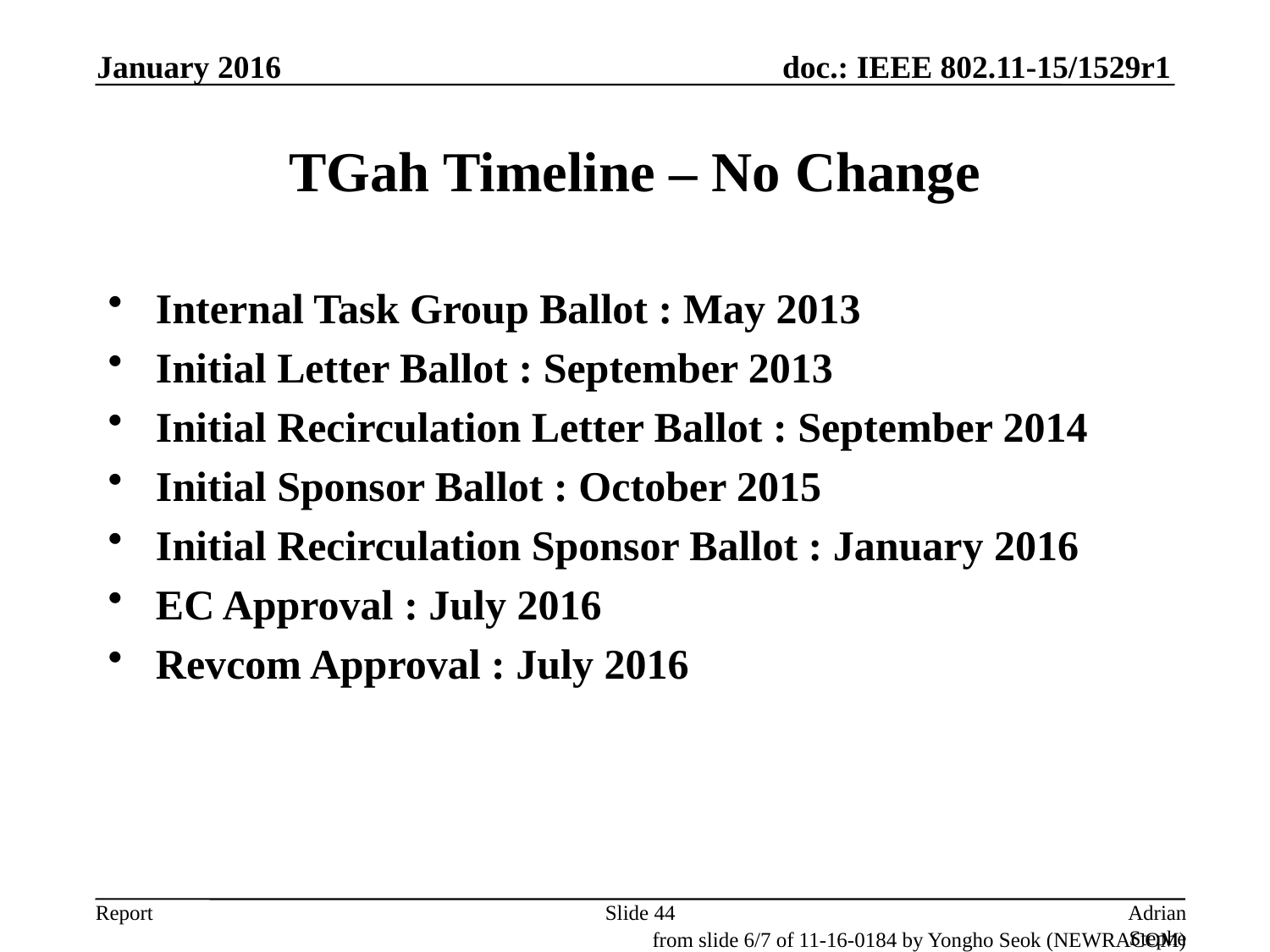

January 2016
# TGah Timeline – No Change
Internal Task Group Ballot : May 2013
Initial Letter Ballot : September 2013
Initial Recirculation Letter Ballot : September 2014
Initial Sponsor Ballot : October 2015
Initial Recirculation Sponsor Ballot : January 2016
EC Approval : July 2016
Revcom Approval : July 2016
Slide 44
Adrian Stephens, Intel Corporation
from slide 6/7 of 11-16-0184 by Yongho Seok (NEWRACOM)